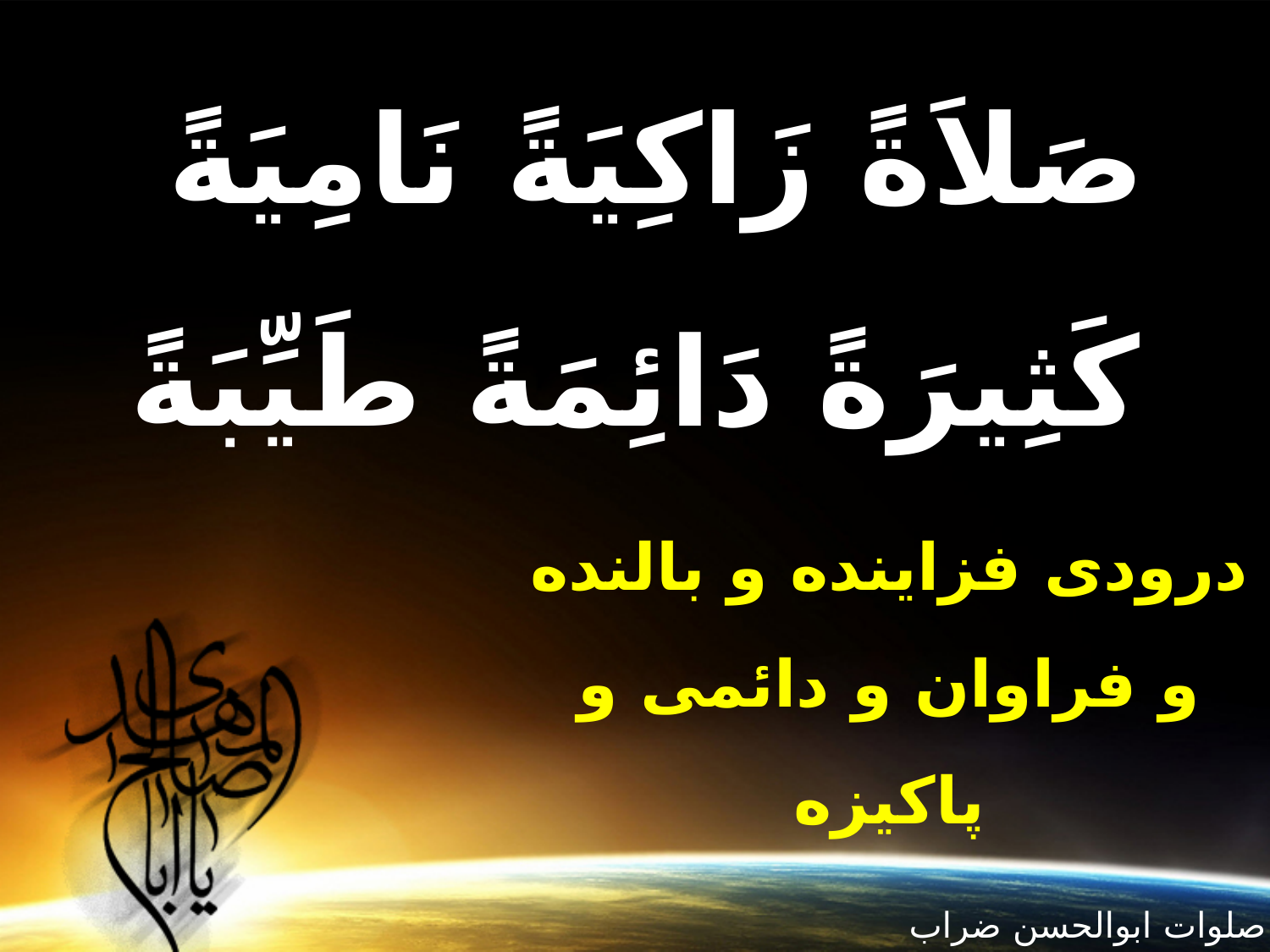

صَلاَةً زَاكِيَةً نَامِيَةً
كَثِيرَةً دَائِمَةً طَيِّبَةً
درودى فزاينده و بالنده
و فراوان و دائمى و پاكيزه